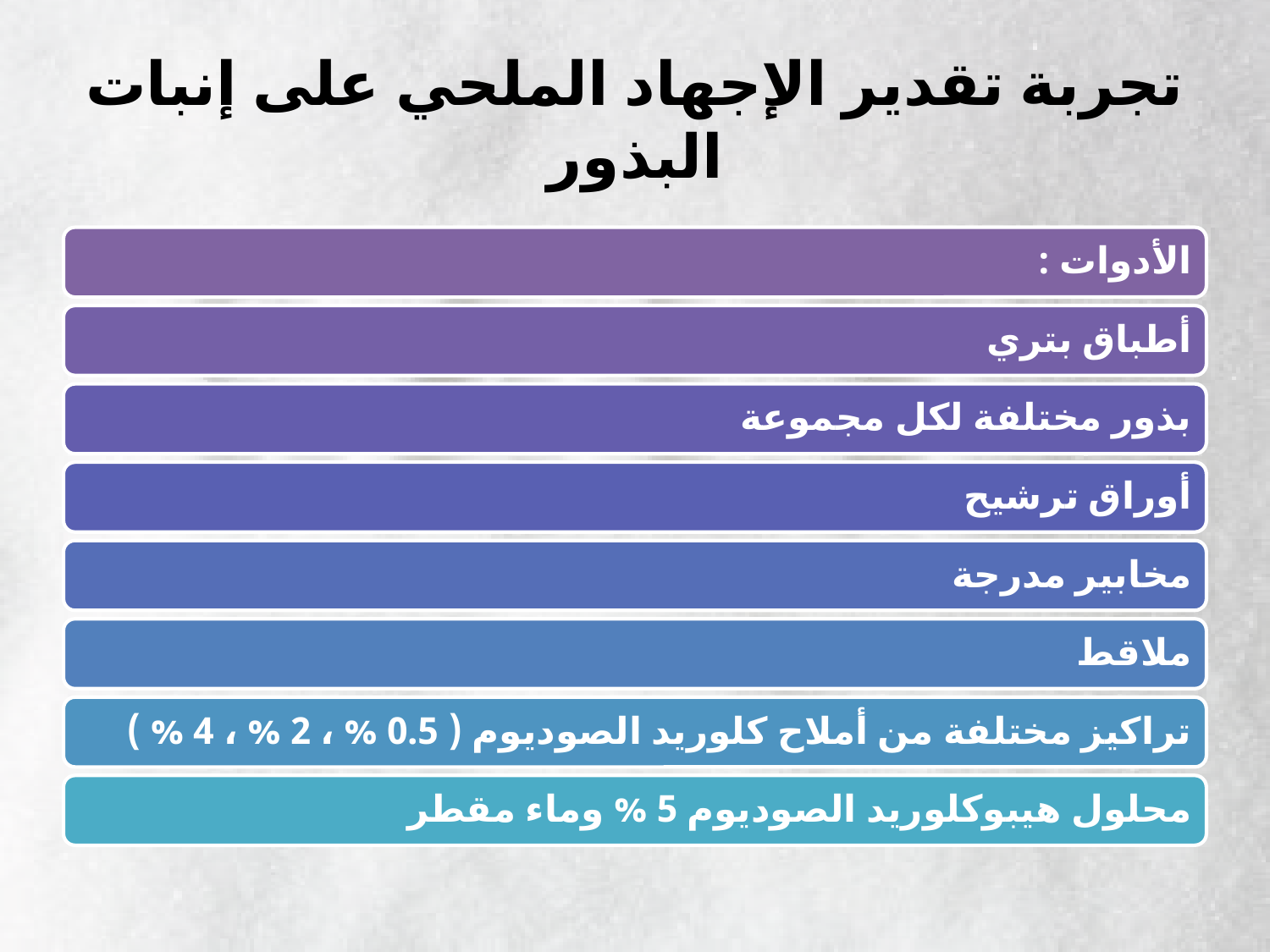

# تجربة تقدير الإجهاد الملحي على إنبات البذور
الأدوات :
أطباق بتري
بذور مختلفة لكل مجموعة
أوراق ترشيح
مخابير مدرجة
ملاقط
تراكيز مختلفة من أملاح كلوريد الصوديوم ( 0.5 % ، 2 % ، 4 % )
محلول هيبوكلوريد الصوديوم 5 % وماء مقطر